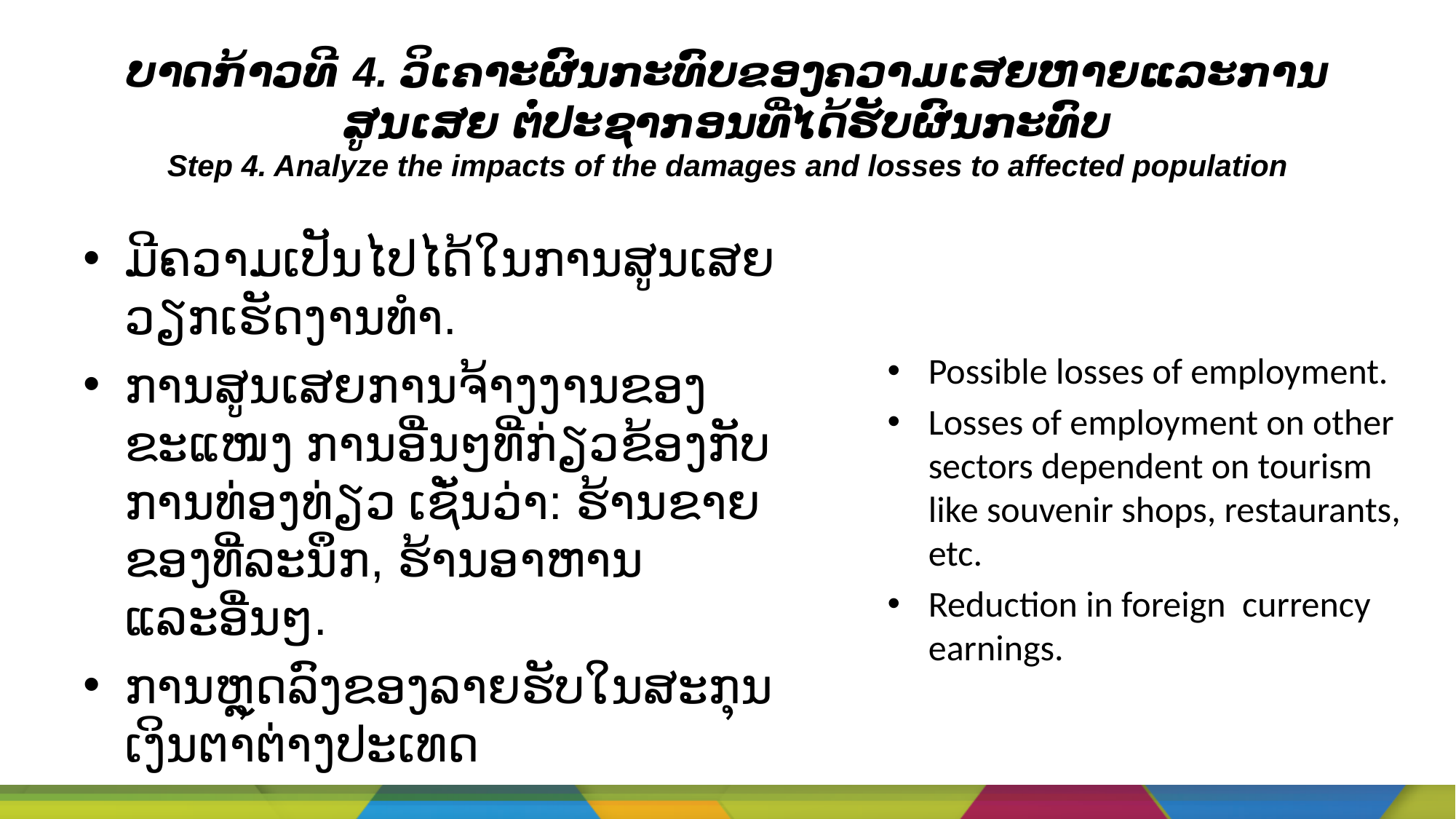

# ບາດກ້າວທີ 4. ວິເຄາະຜົນກະທົບຂອງຄວາມເສຍຫາຍແລະການສູນເສຍ ຕໍ່ປະຊາກອນທີ່​ໄດ້​ຮັບ​ຜົນ​ກະທົບ Step 4. Analyze the impacts of the damages and losses to affected population
ມີຄວາມເປັນໄປໄດ້ໃນການສູນເສຍວຽກເຮັດງານທຳ.
ການສູນເສຍການຈ້າງງານຂອງຂະແໜງ ການອື່ນໆທີ່ກ່ຽວຂ້ອງກັບການທ່ອງທ່ຽວ ເຊັ່ນວ່າ: ຮ້ານຂາຍຂອງທີ່ລະນຶກ, ຮ້ານອາຫານ ແລະອື່ນໆ.
ການຫຼຸດລົງຂອງລາຍຮັບໃນສະກຸນເງິນຕາຕ່າງປະເທດ

Possible losses of employment.
Losses of employment on other sectors dependent on tourism like souvenir shops, restaurants, etc.
Reduction in foreign  currency earnings.